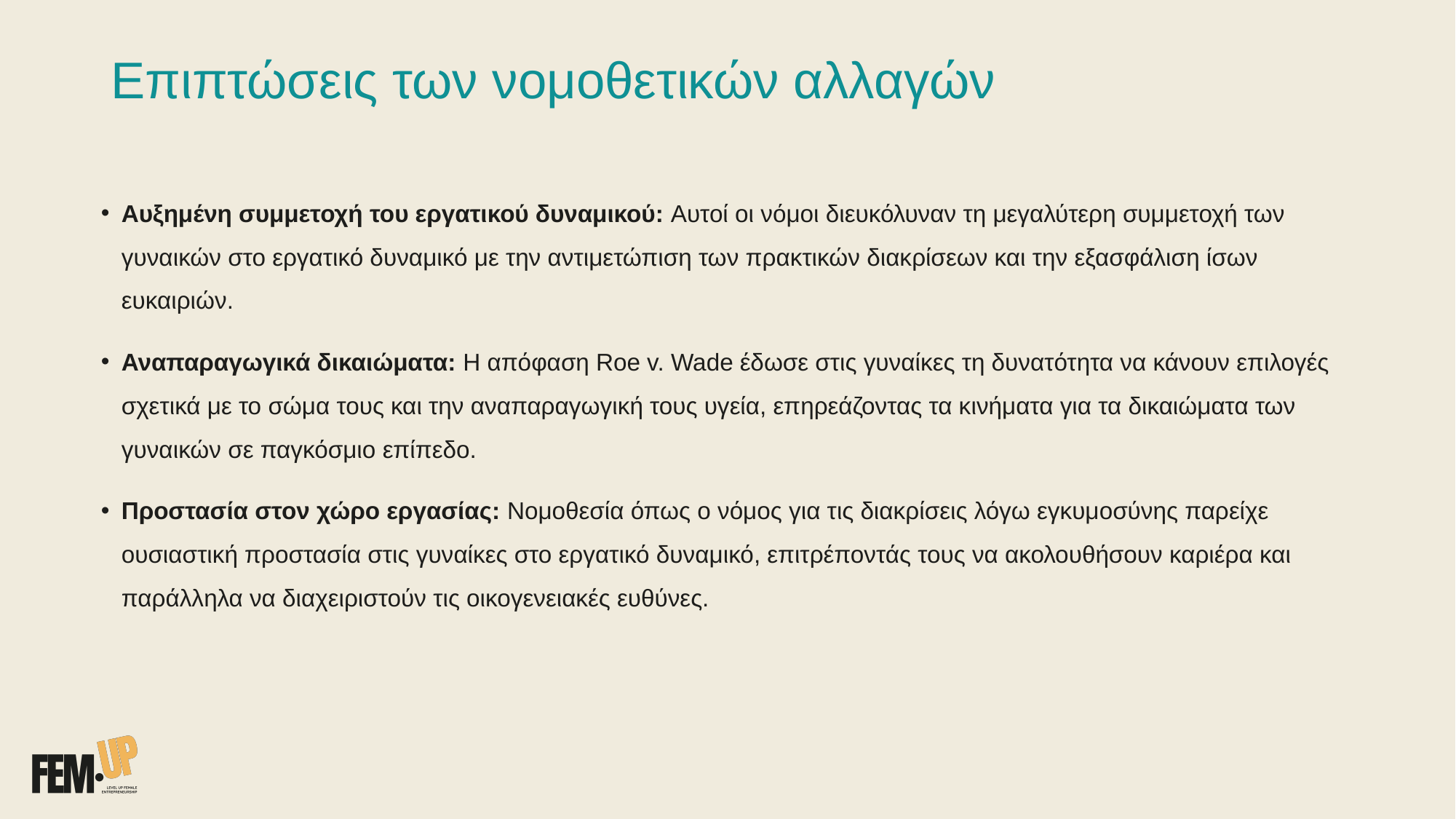

# Επιπτώσεις των νομοθετικών αλλαγών
Αυξημένη συμμετοχή του εργατικού δυναμικού: Αυτοί οι νόμοι διευκόλυναν τη μεγαλύτερη συμμετοχή των γυναικών στο εργατικό δυναμικό με την αντιμετώπιση των πρακτικών διακρίσεων και την εξασφάλιση ίσων ευκαιριών.
Αναπαραγωγικά δικαιώματα: Η απόφαση Roe v. Wade έδωσε στις γυναίκες τη δυνατότητα να κάνουν επιλογές σχετικά με το σώμα τους και την αναπαραγωγική τους υγεία, επηρεάζοντας τα κινήματα για τα δικαιώματα των γυναικών σε παγκόσμιο επίπεδο.
Προστασία στον χώρο εργασίας: Νομοθεσία όπως ο νόμος για τις διακρίσεις λόγω εγκυμοσύνης παρείχε ουσιαστική προστασία στις γυναίκες στο εργατικό δυναμικό, επιτρέποντάς τους να ακολουθήσουν καριέρα και παράλληλα να διαχειριστούν τις οικογενειακές ευθύνες.